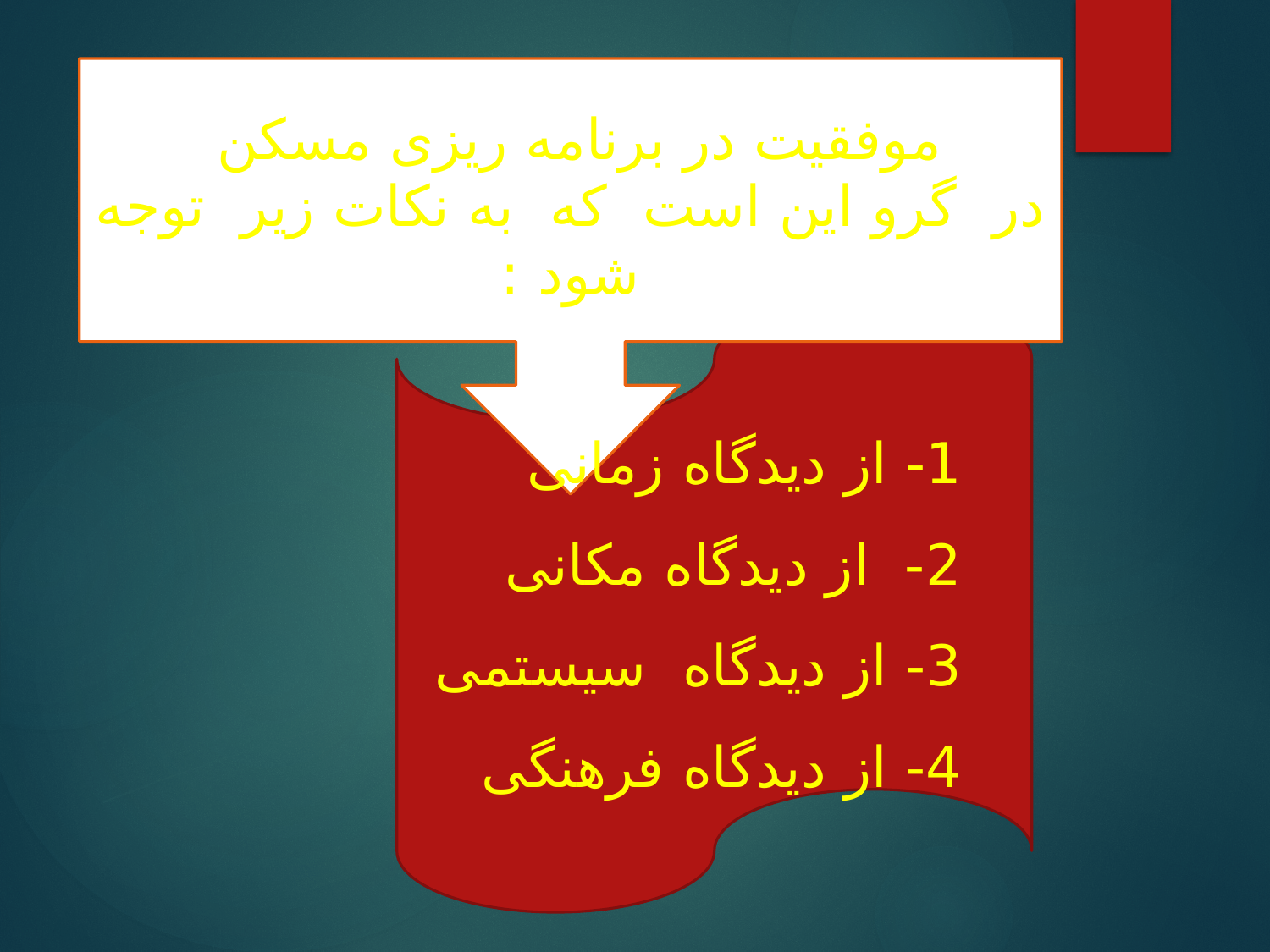

موفقیت در برنامه ریزی مسکن
در  گرو این است  که  به نکات زیر  توجه شود :

1- از دیدگاه زمانی
2-  از دیدگاه مکانی
3- از دیدگاه  سیستمی
4- از دیدگاه فرهنگی